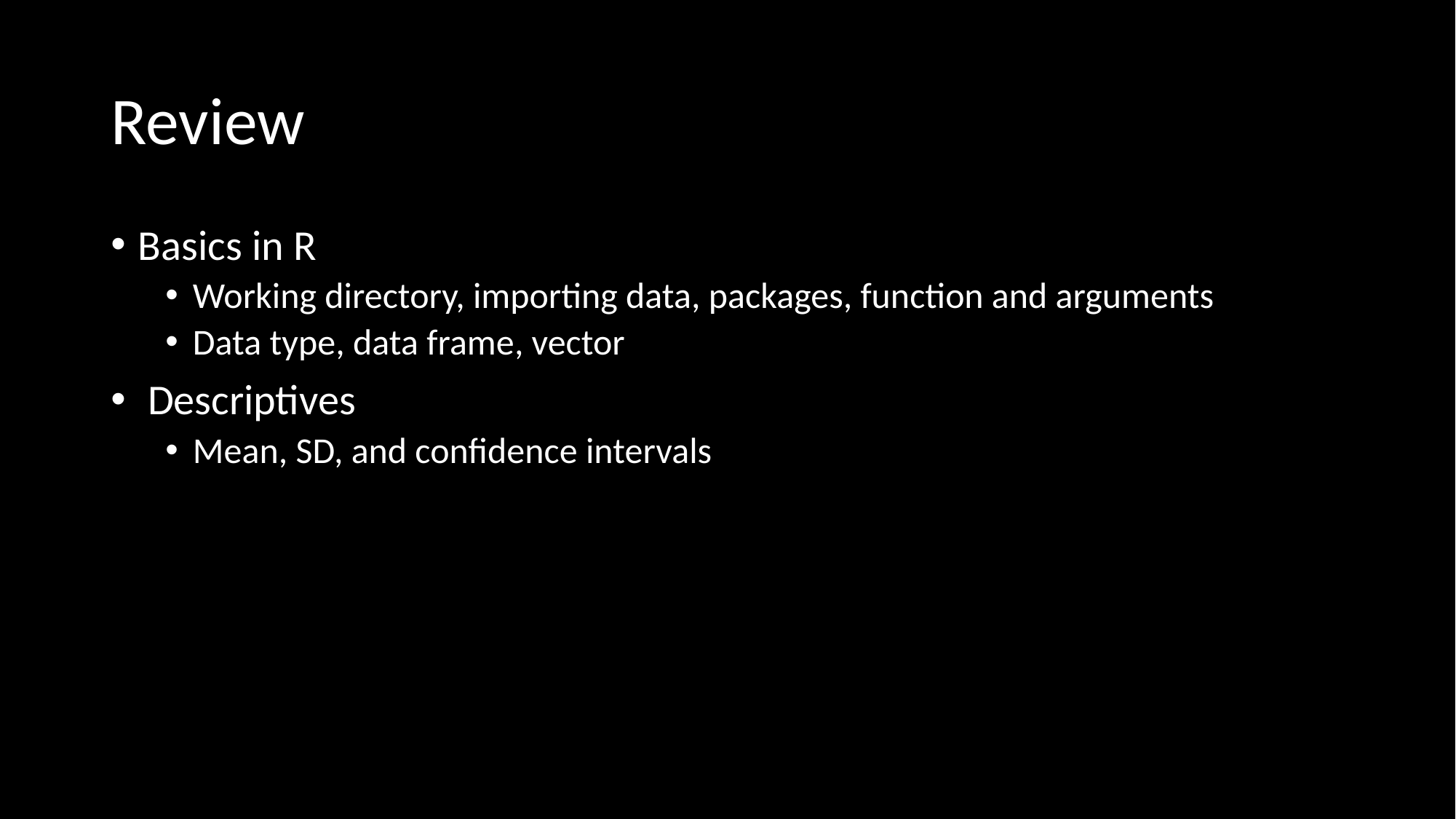

# Review
Basics in R
Working directory, importing data, packages, function and arguments
Data type, data frame, vector
 Descriptives
Mean, SD, and confidence intervals